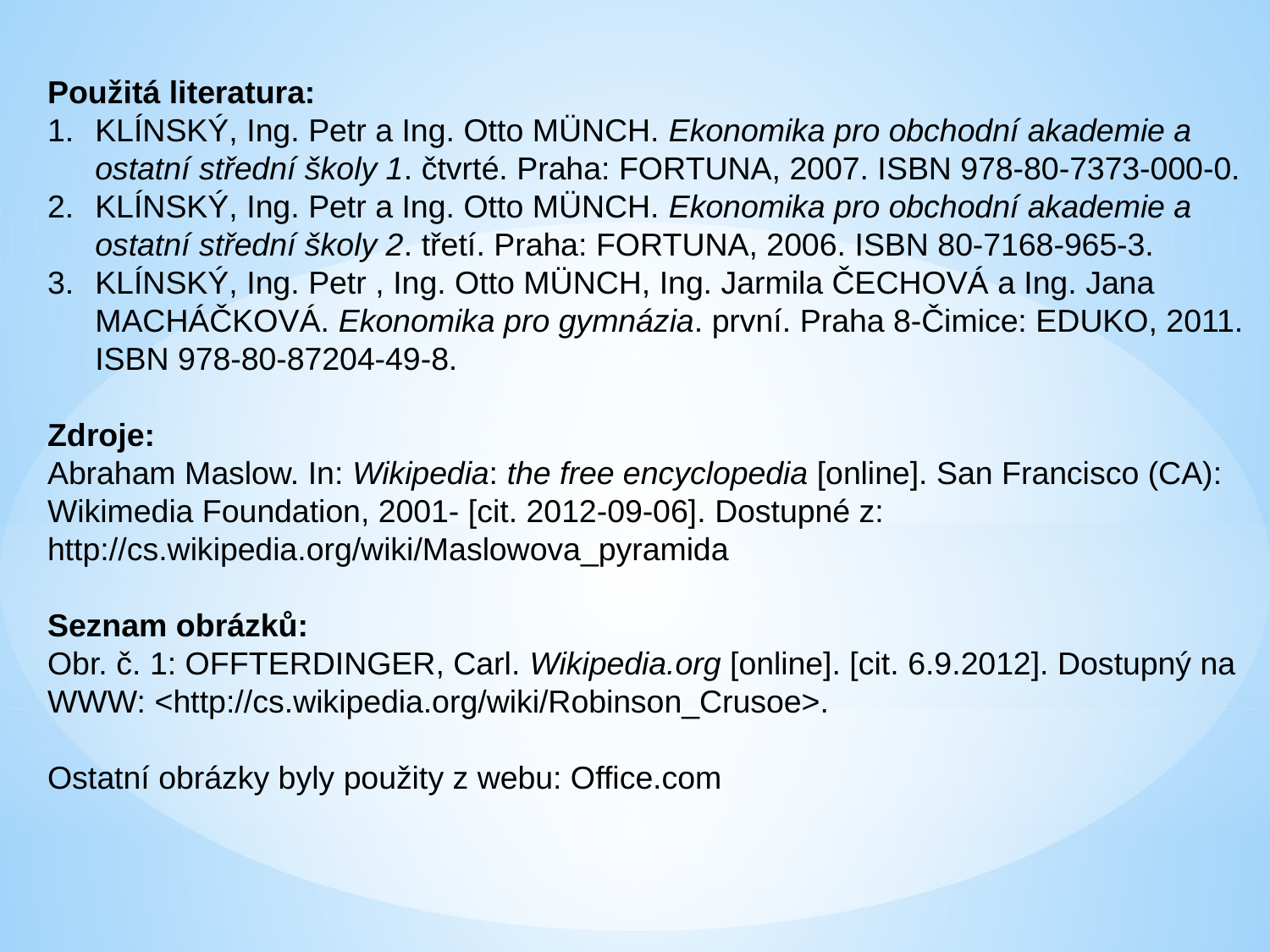

Použitá literatura:
KLÍNSKÝ, Ing. Petr a Ing. Otto MÜNCH. Ekonomika pro obchodní akademie a ostatní střední školy 1. čtvrté. Praha: FORTUNA, 2007. ISBN 978-80-7373-000-0.
KLÍNSKÝ, Ing. Petr a Ing. Otto MÜNCH. Ekonomika pro obchodní akademie a ostatní střední školy 2. třetí. Praha: FORTUNA, 2006. ISBN 80-7168-965-3.
KLÍNSKÝ, Ing. Petr , Ing. Otto MÜNCH, Ing. Jarmila ČECHOVÁ a Ing. Jana MACHÁČKOVÁ. Ekonomika pro gymnázia. první. Praha 8-Čimice: EDUKO, 2011. ISBN 978-80-87204-49-8.

Zdroje:
Abraham Maslow. In: Wikipedia: the free encyclopedia [online]. San Francisco (CA): Wikimedia Foundation, 2001- [cit. 2012-09-06]. Dostupné z: http://cs.wikipedia.org/wiki/Maslowova_pyramida

Seznam obrázků:
Obr. č. 1: OFFTERDINGER, Carl. Wikipedia.org [online]. [cit. 6.9.2012]. Dostupný na WWW: <http://cs.wikipedia.org/wiki/Robinson_Crusoe>.

Ostatní obrázky byly použity z webu: Office.com